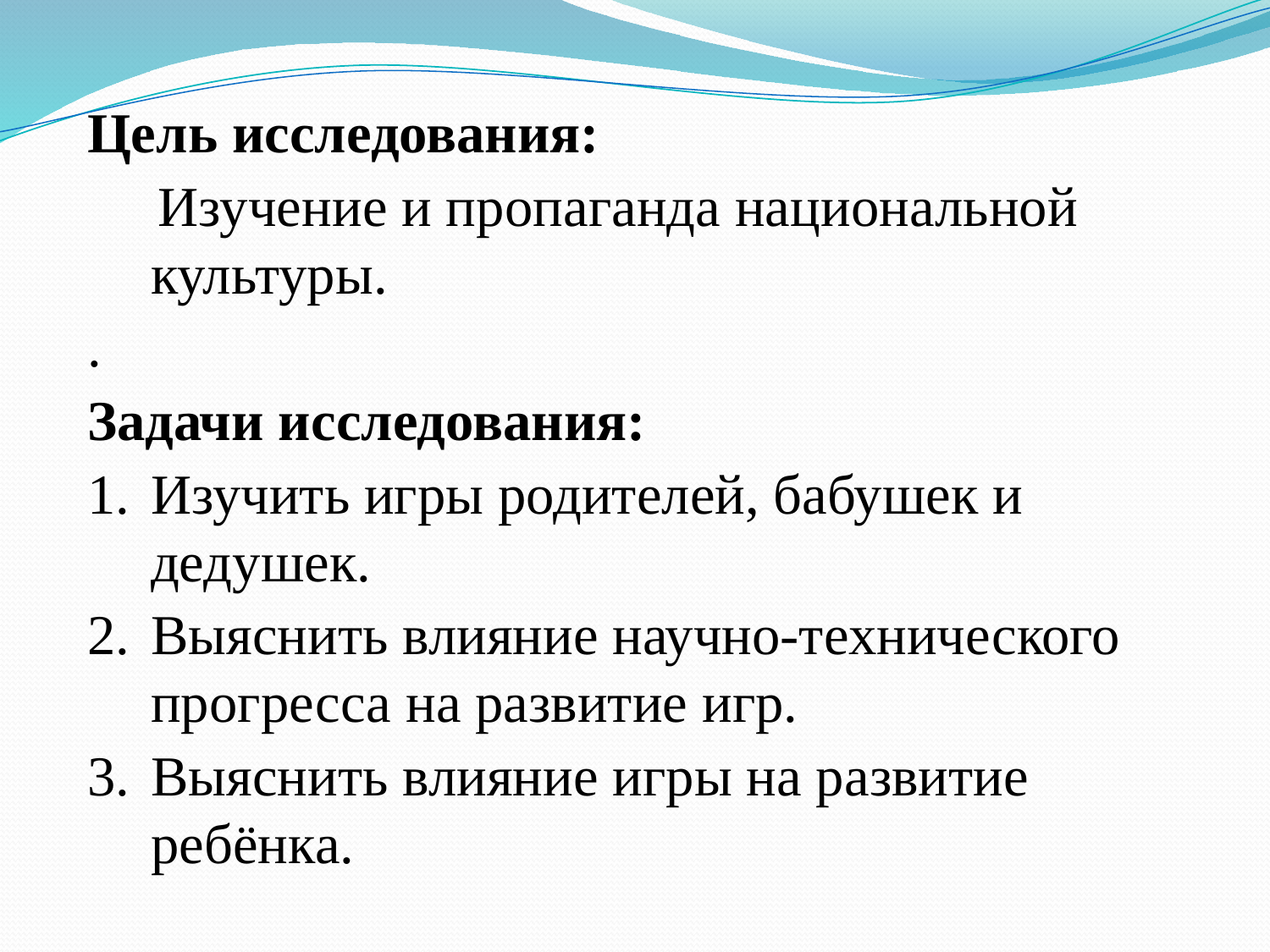

Цель исследования:
     Изучение и пропаганда национальной культуры.
.
Задачи исследования:
Изучить игры родителей, бабушек и дедушек.
Выяснить влияние научно-технического прогресса на развитие игр.
Выяснить влияние игры на развитие ребёнка.